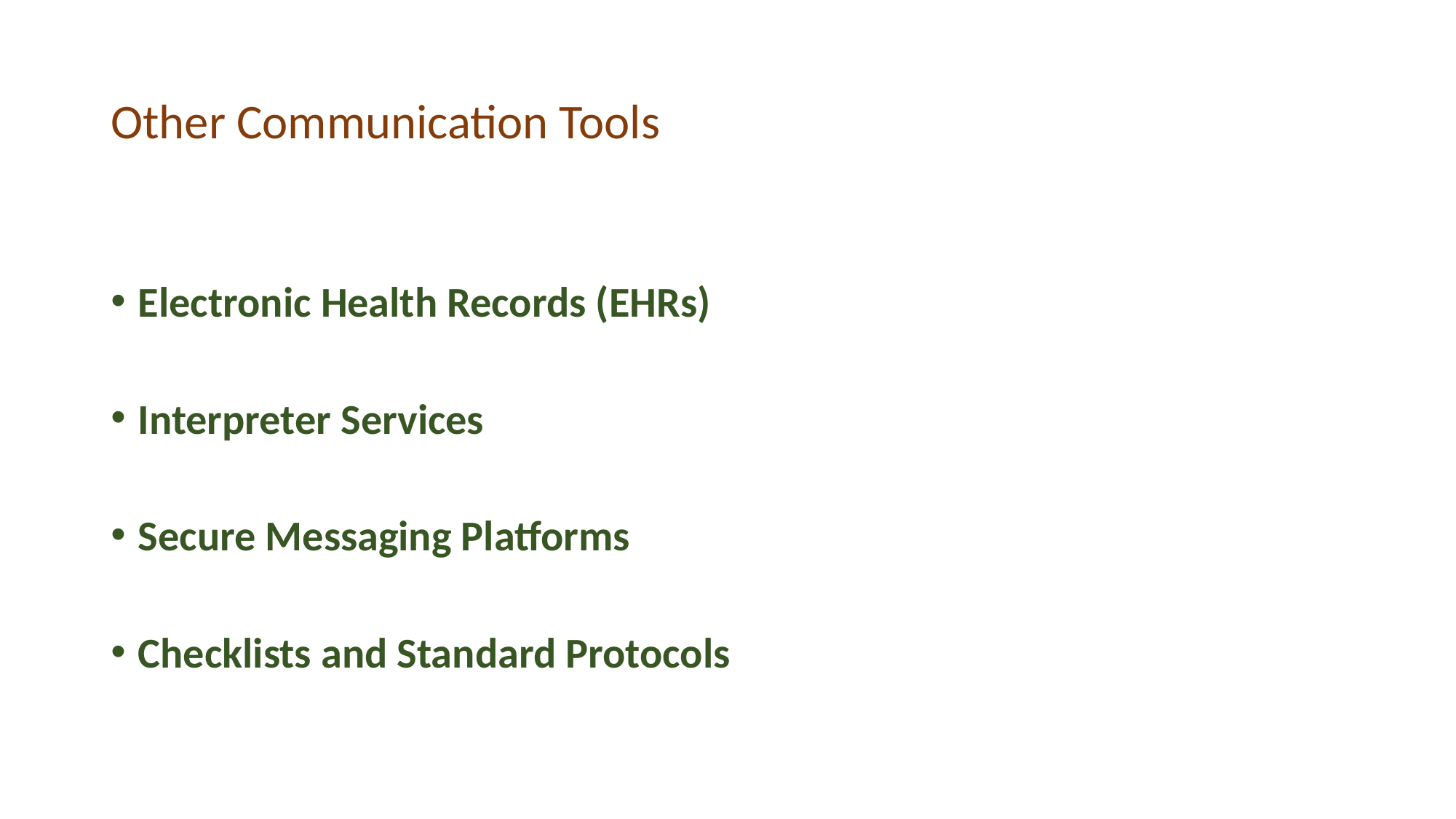

# Other Communication Tools
Electronic Health Records (EHRs)
Interpreter Services
Secure Messaging Platforms
Checklists and Standard Protocols